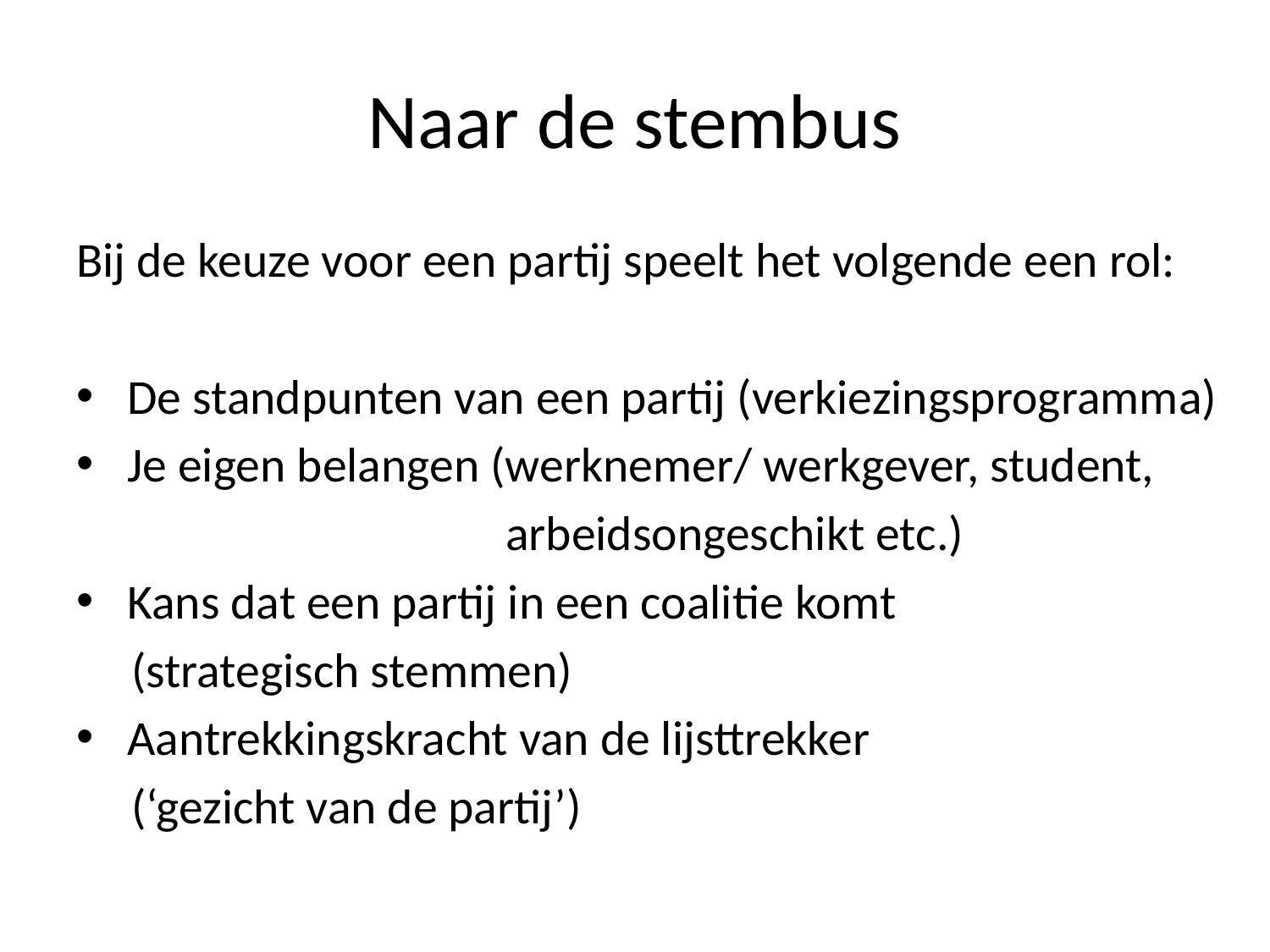

# Naar de stembus
Bij de keuze voor een partij speelt het volgende een rol:

De standpunten van een partij (verkiezingsprogramma)
Je eigen belangen (werknemer/ werkgever, student,
                                       arbeidsongeschikt etc.)
Kans dat een partij in een coalitie komt
     (strategisch stemmen)
Aantrekkingskracht van de lijsttrekker
     (‘gezicht van de partij’)